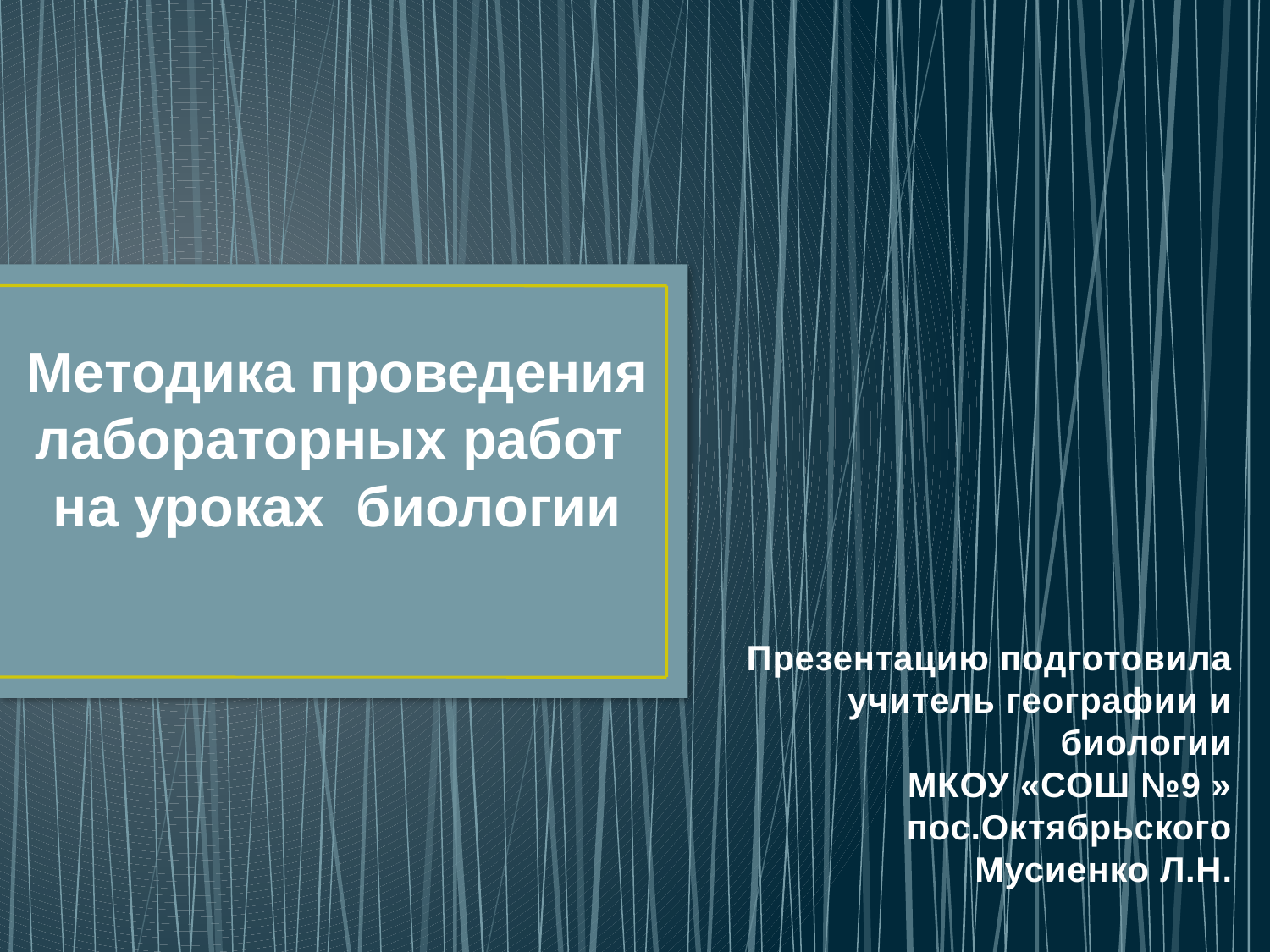

Методика проведения лабораторных работ  на уроках  биологии
# Презентацию подготовила учитель географии и биологии МКОУ «СОШ №9 » пос.Октябрьского Мусиенко Л.Н.